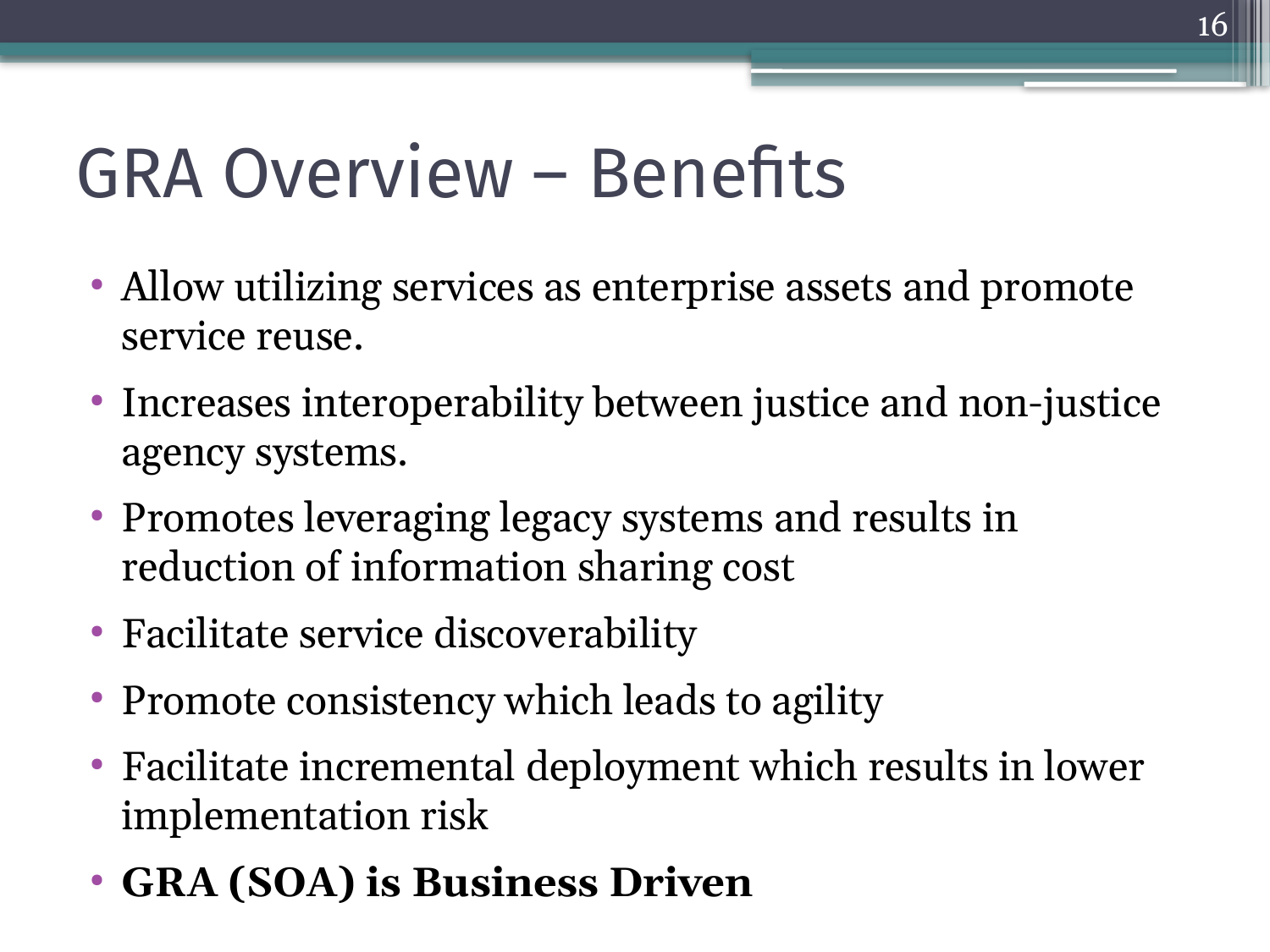

16
# GRA Overview – Benefits
Allow utilizing services as enterprise assets and promote service reuse.
Increases interoperability between justice and non-justice agency systems.
Promotes leveraging legacy systems and results in reduction of information sharing cost
Facilitate service discoverability
Promote consistency which leads to agility
Facilitate incremental deployment which results in lower implementation risk
GRA (SOA) is Business Driven